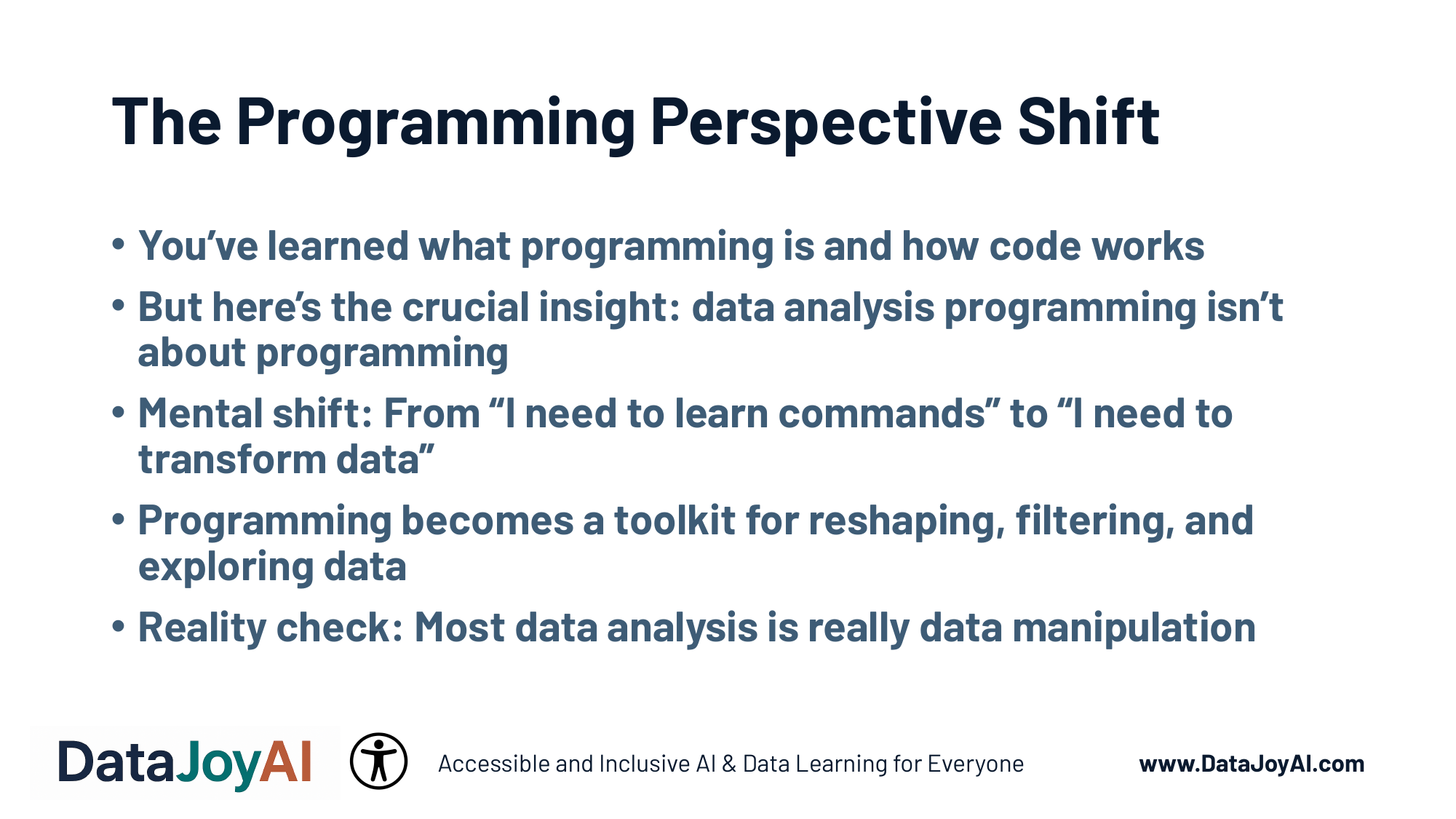

# The Programming Perspective Shift
You’ve learned what programming is and how code works
But here’s the crucial insight: data analysis programming isn’t about programming
Mental shift: From “I need to learn commands” to “I need to transform data”
Programming becomes a toolkit for reshaping, filtering, and exploring data
Reality check: Most data analysis is really data manipulation